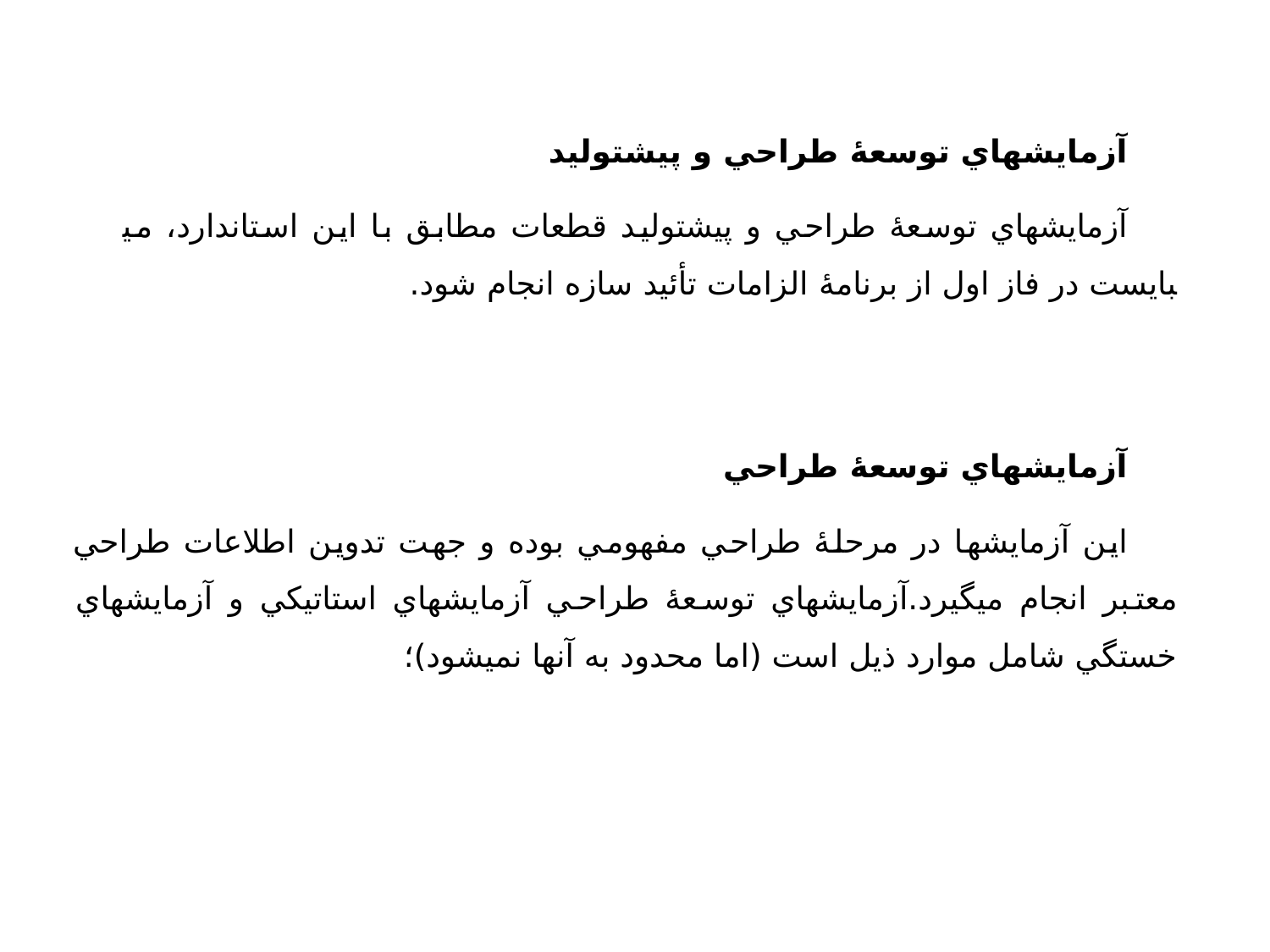

آزمايش­هاي توسعۀ طراحي و پيش­توليد
آزمايش­هاي توسعۀ طراحي و پيش­توليد قطعات مطابق با اين استاندارد، مي­بايست در فاز اول از برنامۀ الزامات تأئيد سازه انجام شود.
آزمايش­هاي توسعۀ طراحي
اين آزمايش­ها در مرحلۀ طراحي مفهومي بوده و جهت تدوين اطلاعات طراحي معتبر انجام مي­گيرد.آزمايش­هاي توسعۀ طراحي آزمايش­هاي استاتيکي و آزمايش­هاي خستگي شامل موارد ذيل است (اما محدود به آنها نمي­شود)؛